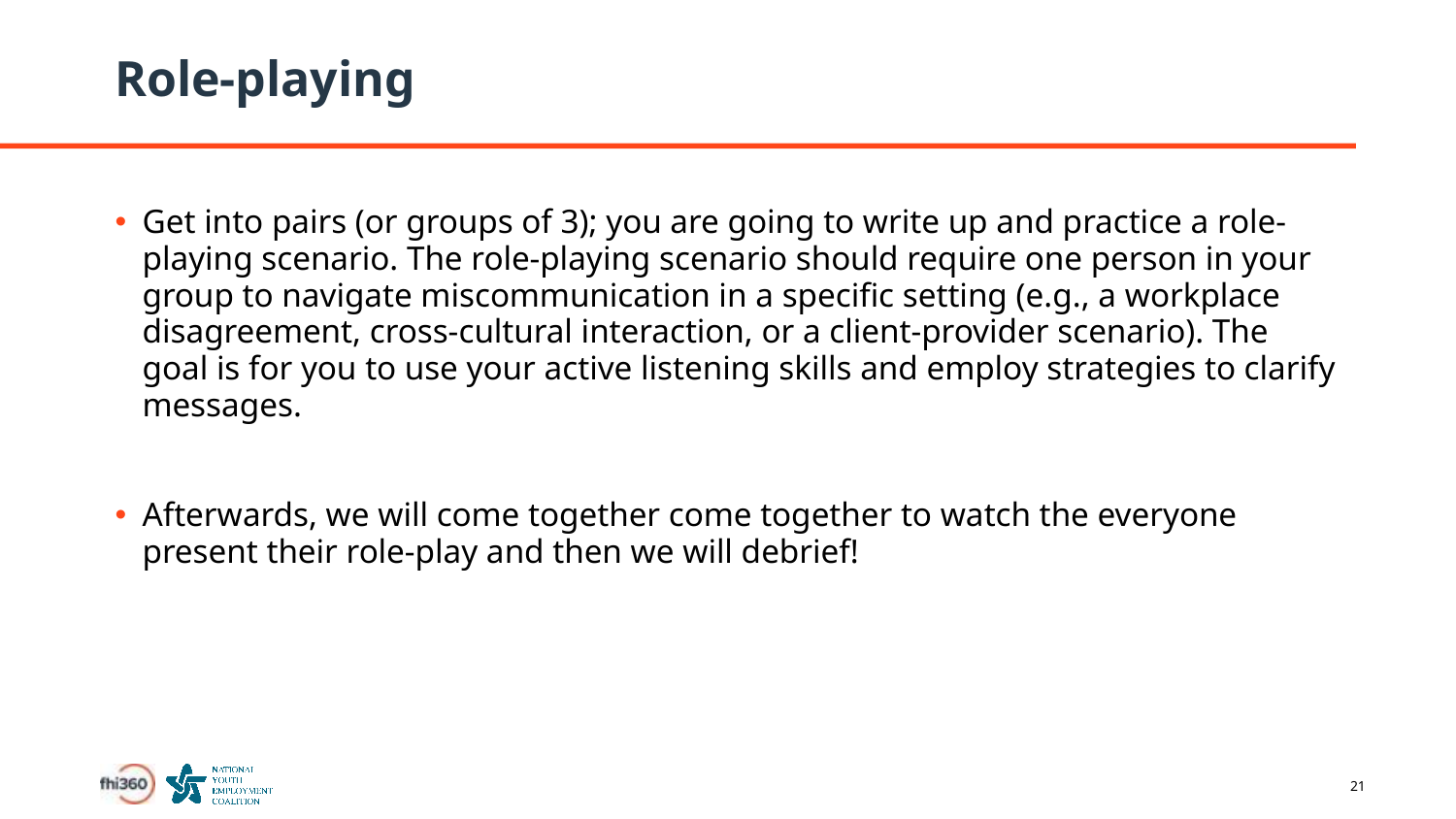

# Role-playing
Get into pairs (or groups of 3); you are going to write up and practice a role-playing scenario. The role-playing scenario should require one person in your group to navigate miscommunication in a specific setting (e.g., a workplace disagreement, cross-cultural interaction, or a client-provider scenario). The goal is for you to use your active listening skills and employ strategies to clarify messages.

Afterwards, we will come together come together to watch the everyone present their role-play and then we will debrief!